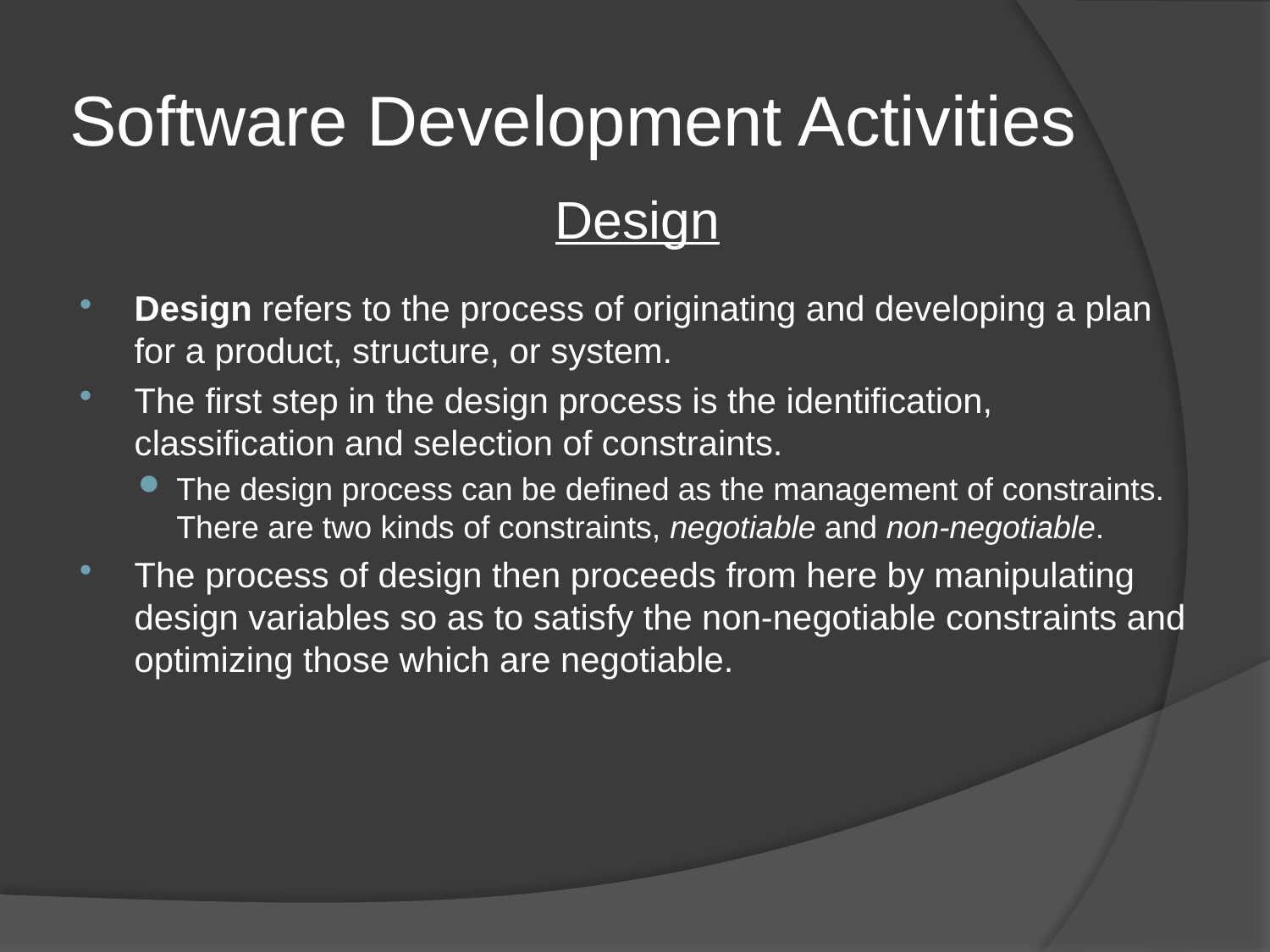

# Software Development Activities
Design

Design refers to the process of originating and developing a plan for a product, structure, or system.
The first step in the design process is the identification, classification and selection of constraints.
The design process can be defined as the management of constraints. There are two kinds of constraints, negotiable and non-negotiable.
The process of design then proceeds from here by manipulating design variables so as to satisfy the non-negotiable constraints and optimizing those which are negotiable.